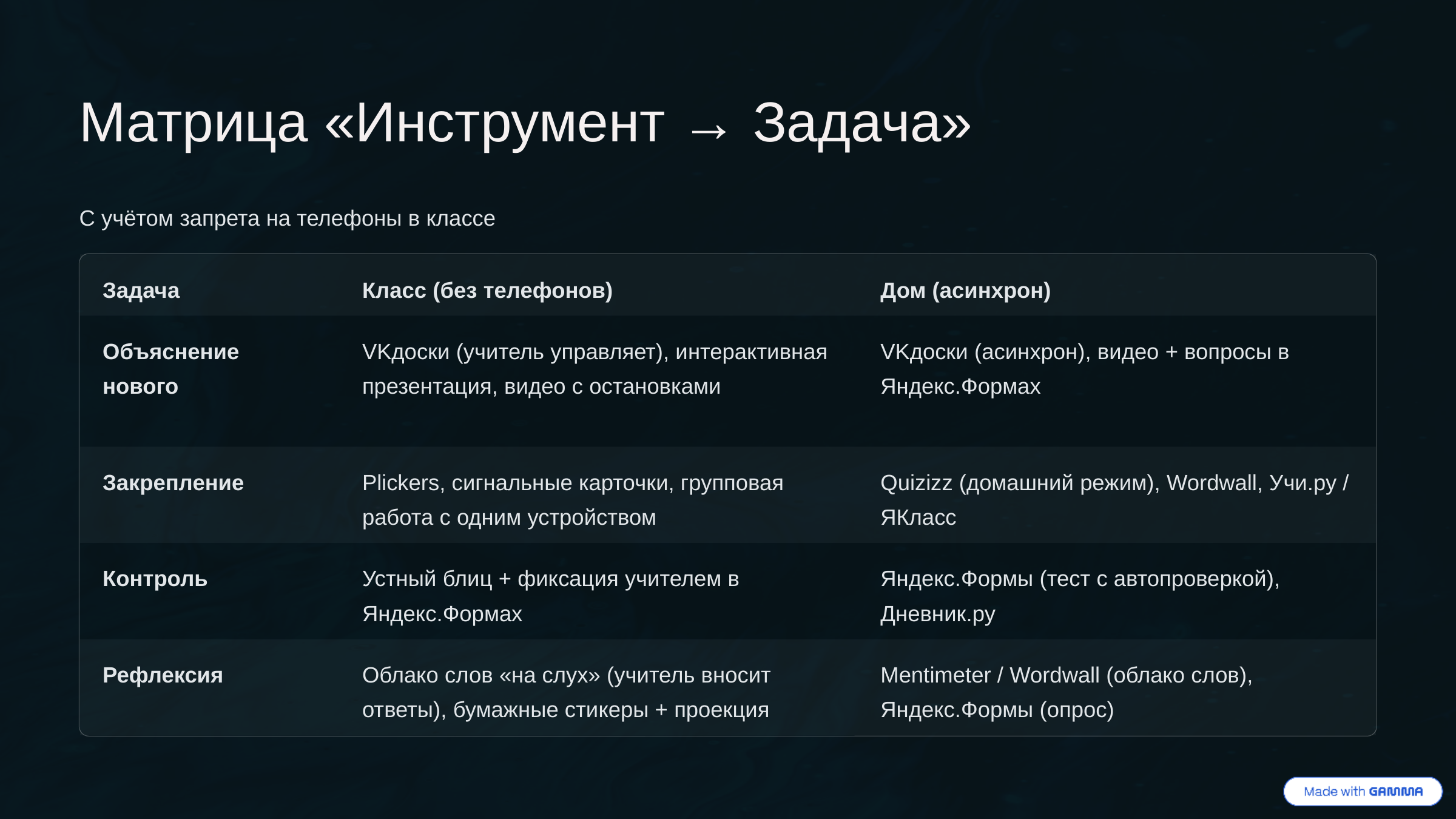

Матрица «Инструмент → Задача»
С учётом запрета на телефоны в классе

Задача
Класс (без телефонов)
Дом (асинхрон)

Объяснение нового
VKдоски (учитель управляет), интерактивная презентация, видео с остановками
VKдоски (асинхрон), видео + вопросы в Яндекс.Формах

Закрепление
Plickers, сигнальные карточки, групповая работа с одним устройством
Quizizz (домашний режим), Wordwall, Учи.ру / ЯКласс

Контроль
Устный блиц + фиксация учителем в Яндекс.Формах
Яндекс.Формы (тест с автопроверкой), Дневник.ру

Рефлексия
Облако слов «на слух» (учитель вносит ответы), бумажные стикеры + проекция
Mentimeter / Wordwall (облако слов), Яндекс.Формы (опрос)